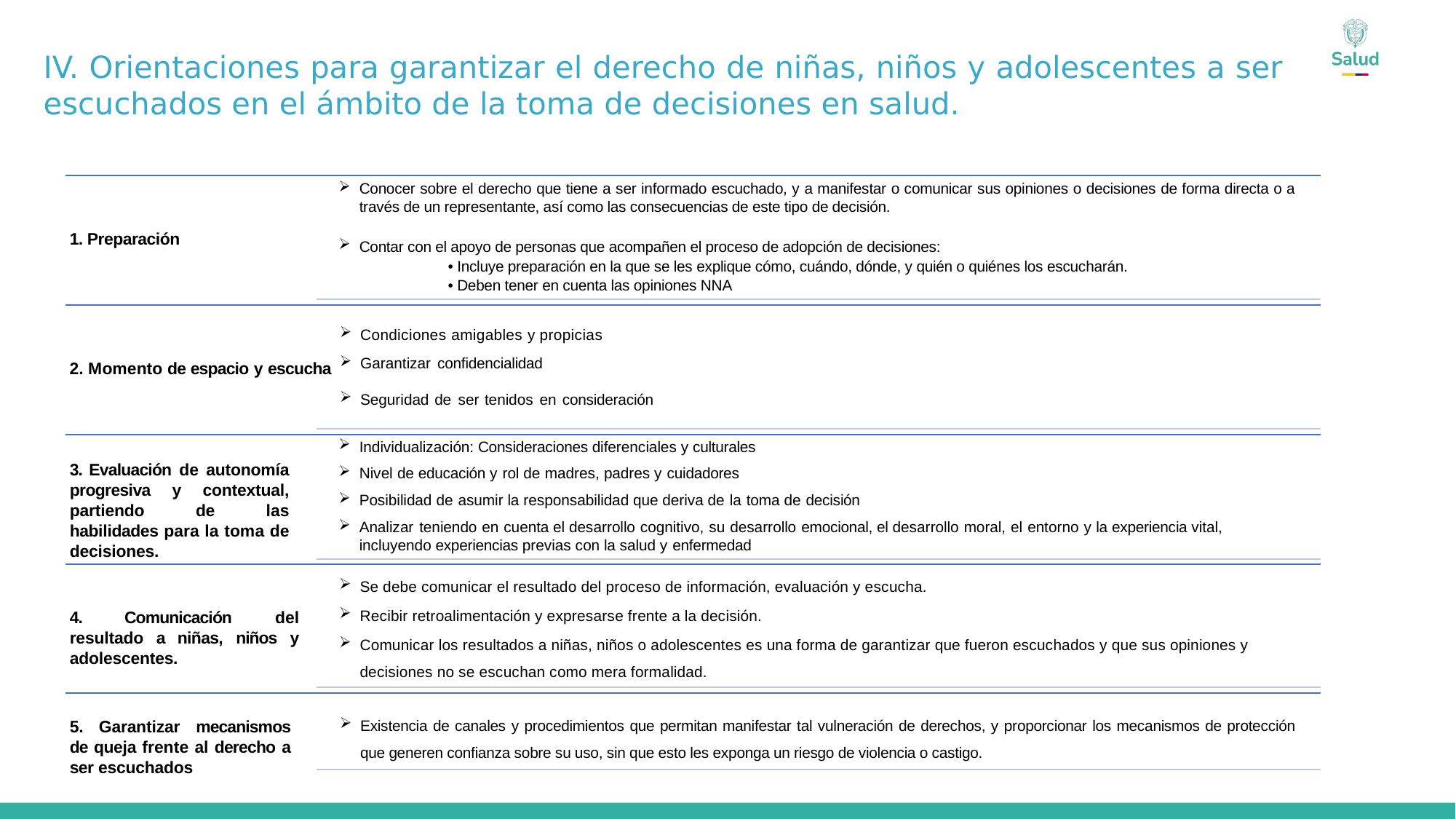

# IV. Orientaciones para garantizar el derecho de niñas, niños y adolescentes a ser escuchados en el ámbito de la toma de decisiones en salud.

Conocer sobre el derecho que tiene a ser informado escuchado, y a manifestar o comunicar sus opiniones o decisiones de forma directa o a través de un representante, así como las consecuencias de este tipo de decisión.

Contar con el apoyo de personas que acompañen el proceso de adopción de decisiones:
• Incluye preparación en la que se les explique cómo, cuándo, dónde, y quién o quiénes los escucharán.
• Deben tener en cuenta las opiniones NNA
1. Preparación

Condiciones amigables y propicias
Garantizar confidencialidad
Seguridad de ser tenidos en consideración
2. Momento de espacio y escucha
Individualización: Consideraciones diferenciales y culturales
Nivel de educación y rol de madres, padres y cuidadores
Posibilidad de asumir la responsabilidad que deriva de la toma de decisión
Analizar teniendo en cuenta el desarrollo cognitivo, su desarrollo emocional, el desarrollo moral, el entorno y la experiencia vital, incluyendo experiencias previas con la salud y enfermedad

3. Evaluación de autonomía progresiva y contextual, partiendo de las habilidades para la toma de decisiones.

Se debe comunicar el resultado del proceso de información, evaluación y escucha.
Recibir retroalimentación y expresarse frente a la decisión.
Comunicar los resultados a niñas, niños o adolescentes es una forma de garantizar que fueron escuchados y que sus opiniones y decisiones no se escuchan como mera formalidad.
4. Comunicación del resultado a niñas, niños y adolescentes.

Existencia de canales y procedimientos que permitan manifestar tal vulneración de derechos, y proporcionar los mecanismos de protección que generen confianza sobre su uso, sin que esto les exponga un riesgo de violencia o castigo.
5. Garantizar mecanismos de queja frente al derecho a ser escuchados